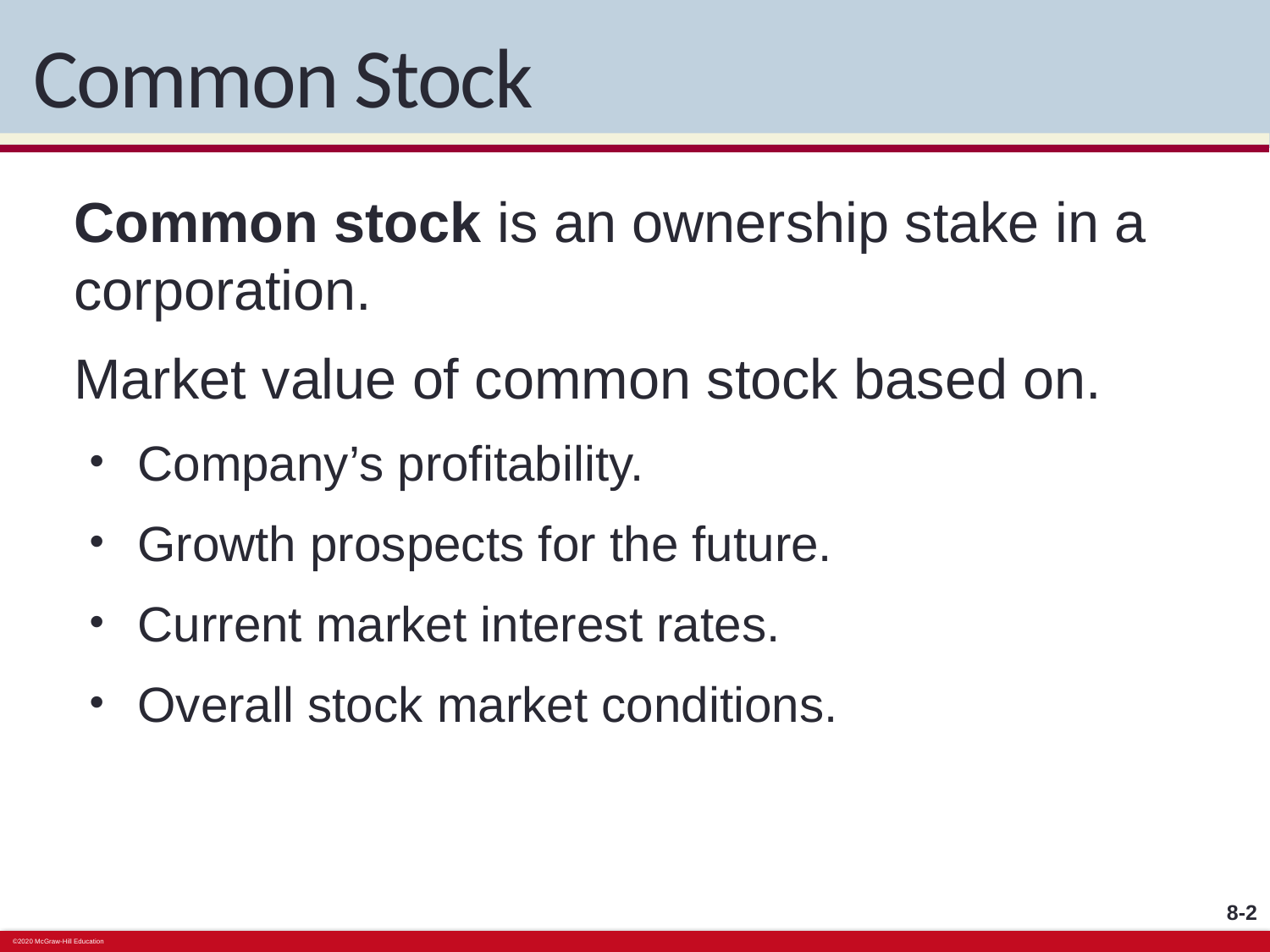

# Common Stock
Common stock is an ownership stake in a corporation.
Market value of common stock based on.
Company’s profitability.
Growth prospects for the future.
Current market interest rates.
Overall stock market conditions.